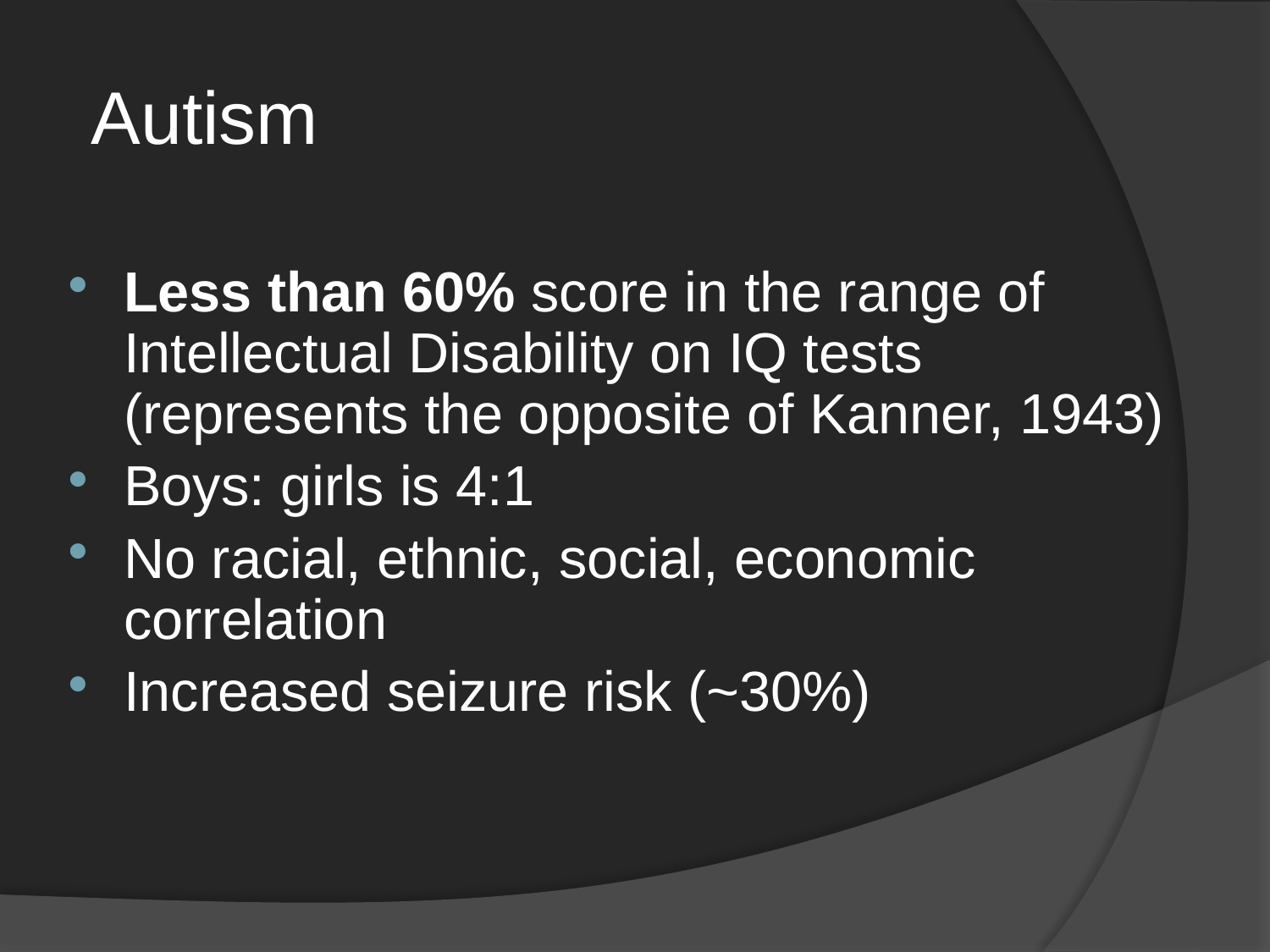

# Autism

Less than 60% score in the range of Intellectual Disability on IQ tests (represents the opposite of Kanner, 1943)
Boys: girls is 4:1
No racial, ethnic, social, economic correlation
Increased seizure risk (~30%)